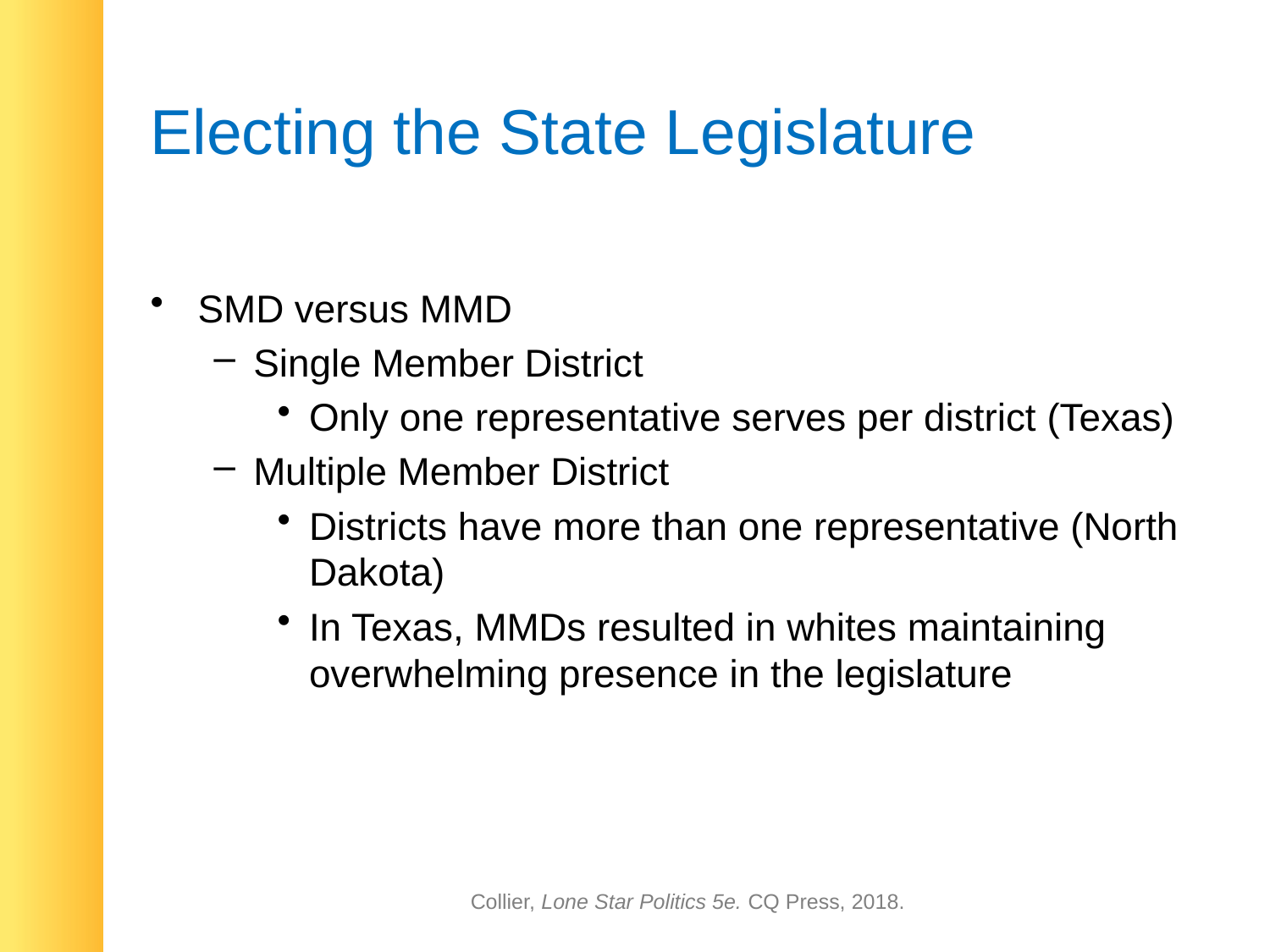

# Electing the State Legislature
SMD versus MMD
Single Member District
Only one representative serves per district (Texas)
Multiple Member District
Districts have more than one representative (North Dakota)
In Texas, MMDs resulted in whites maintaining overwhelming presence in the legislature
Collier, Lone Star Politics 5e. CQ Press, 2018.